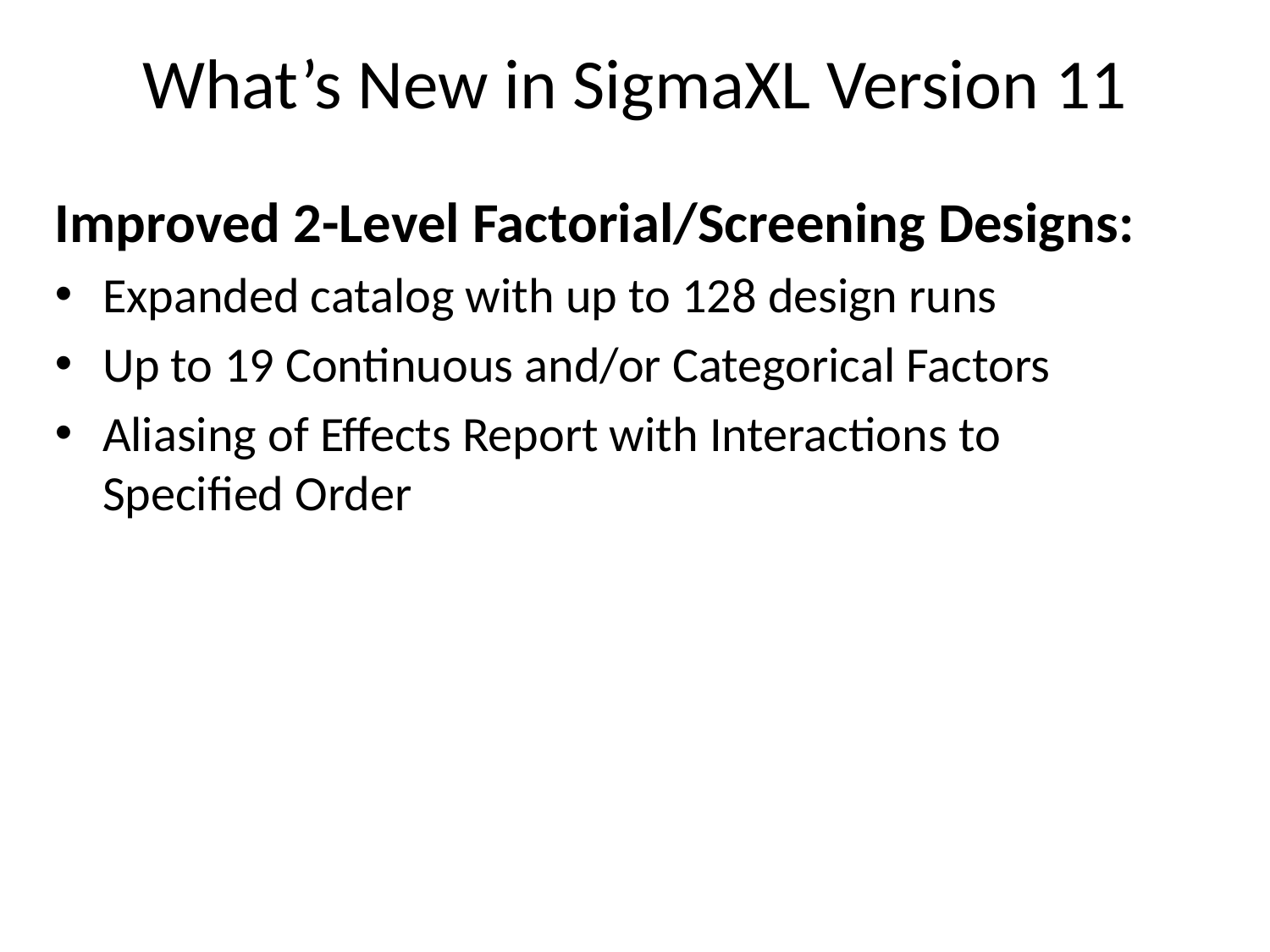

8
# What’s New in SigmaXL Version 11
Improved 2-Level Factorial/Screening Designs:
Expanded catalog with up to 128 design runs
Up to 19 Continuous and/or Categorical Factors
Aliasing of Effects Report with Interactions to Specified Order